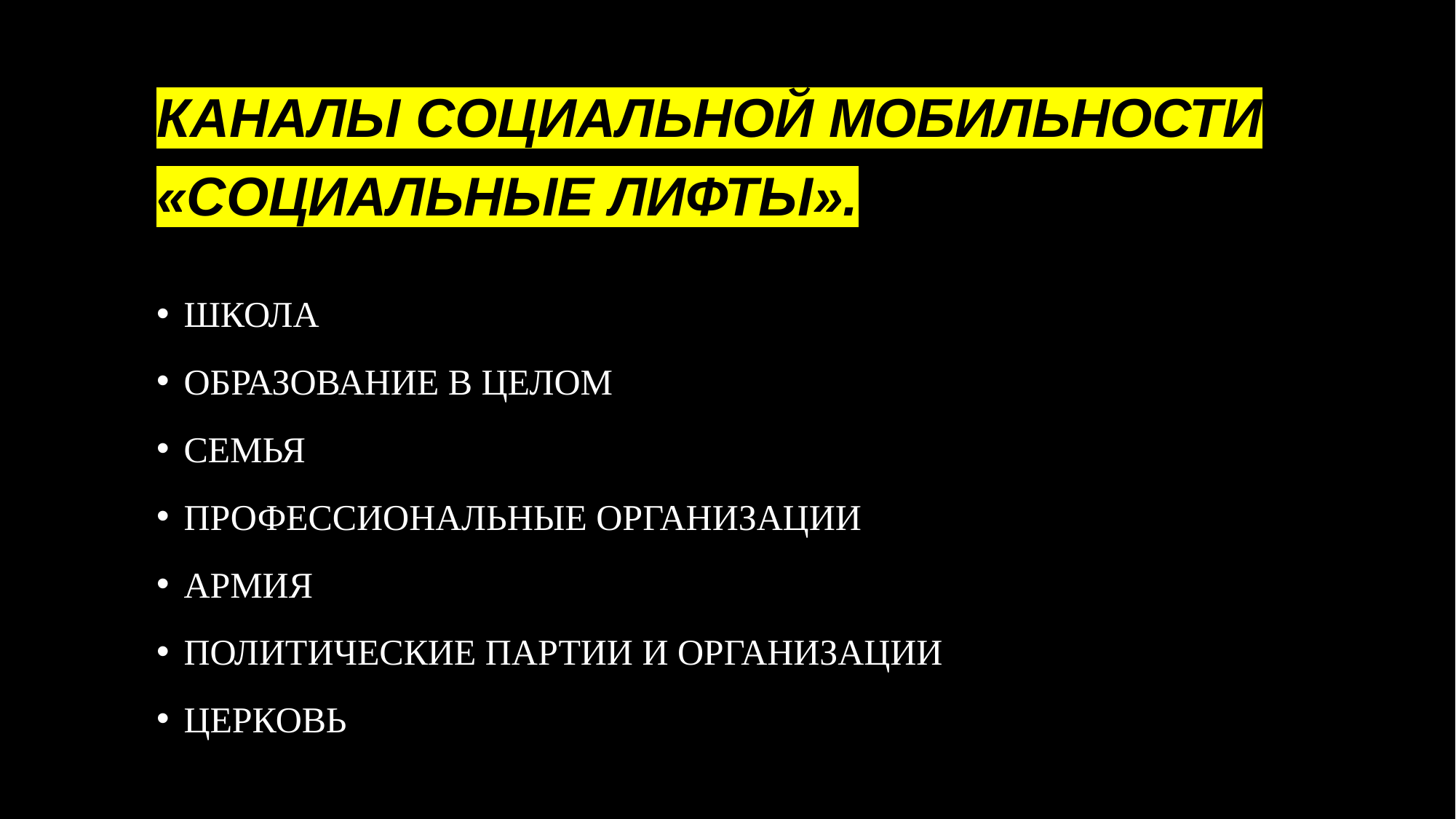

# КАНАЛЫ СОЦИАЛЬНОЙ МОБИЛЬНОСТИ «СОЦИАЛЬНЫЕ ЛИФТЫ».
ШКОЛА
ОБРАЗОВАНИЕ В ЦЕЛОМ
СЕМЬЯ
ПРОФЕССИОНАЛЬНЫЕ ОРГАНИЗАЦИИ
АРМИЯ
ПОЛИТИЧЕСКИЕ ПАРТИИ И ОРГАНИЗАЦИИ
ЦЕРКОВЬ